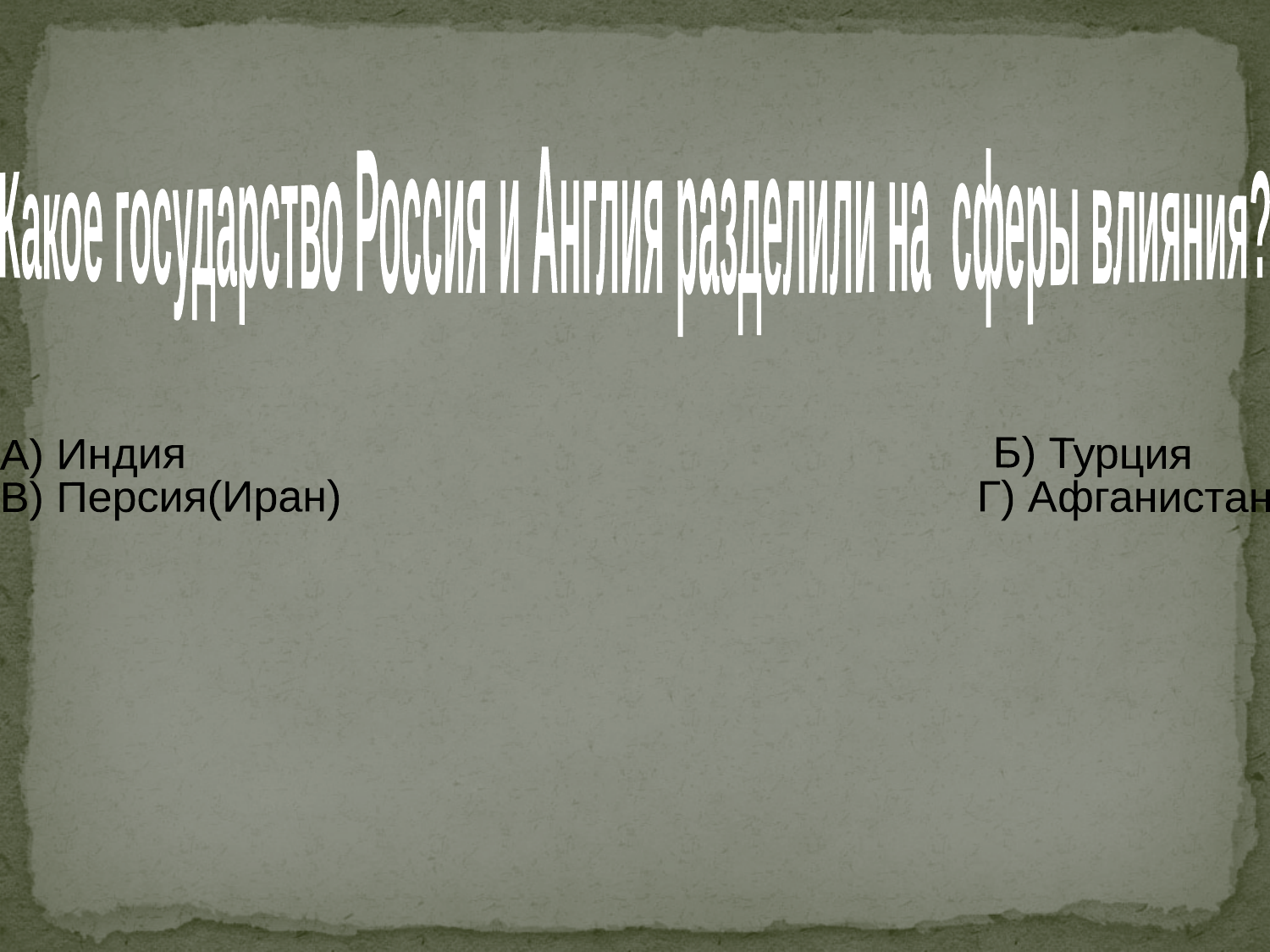

Какое государство Россия и Англия разделили на  сферы влияния?
              А) Индия                                                                  Б) Турция
              В) Персия(Иран)                                                    Г) Афганистан